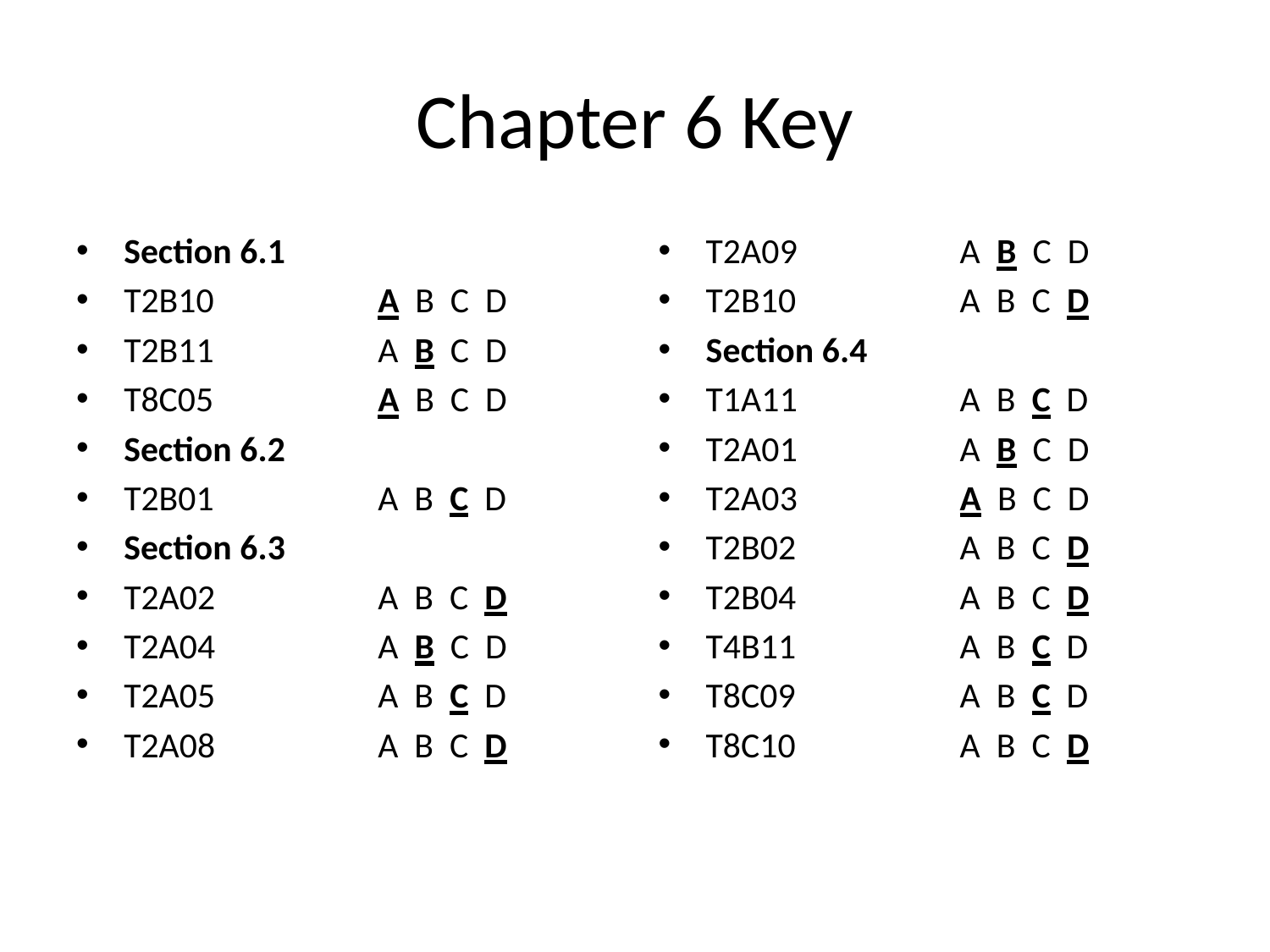

# Chapter 6 Key
Section 6.1
T2B10		A  B  C  D
T2B11		A  B  C  D
T8C05		A  B  C  D
Section 6.2
T2B01		A  B  C  D
Section 6.3
T2A02		A  B  C  D
T2A04		A  B  C  D
T2A05		A  B  C  D
T2A08		A  B  C  D
T2A09		A  B  C  D
T2B10		A  B  C  D
Section 6.4
T1A11		A  B  C  D
T2A01		A  B  C  D
T2A03		A  B  C  D
T2B02		A  B  C  D
T2B04		A  B  C  D
T4B11		A  B  C  D
T8C09		A  B  C  D
T8C10		A  B  C  D